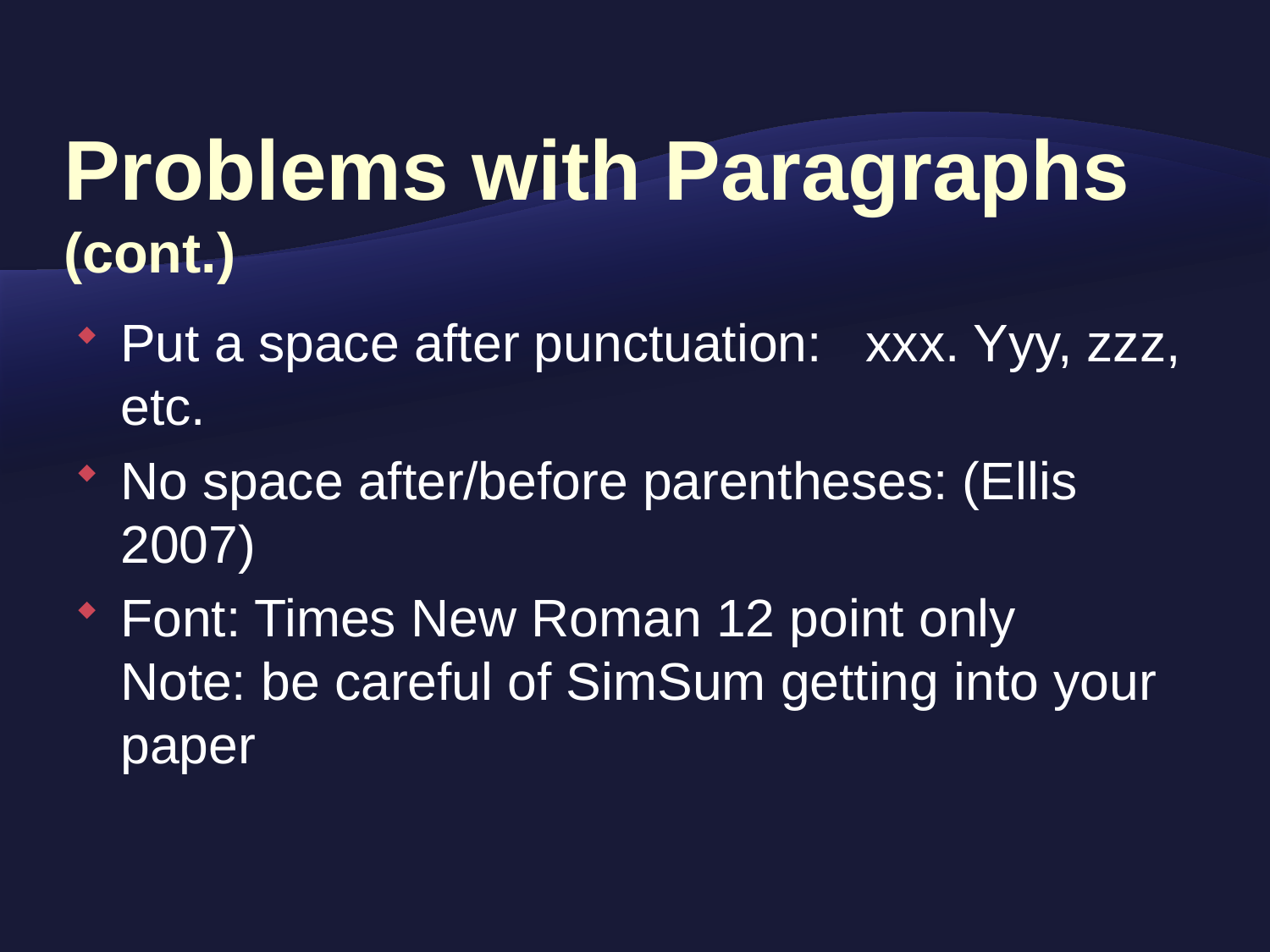

# Problems with Paragraphs (cont.)
Put a space after punctuation:   xxx. Yyy, zzz, etc.
No space after/before parentheses: (Ellis 2007)
Font: Times New Roman 12 point only
Note: be careful of SimSum getting into your paper